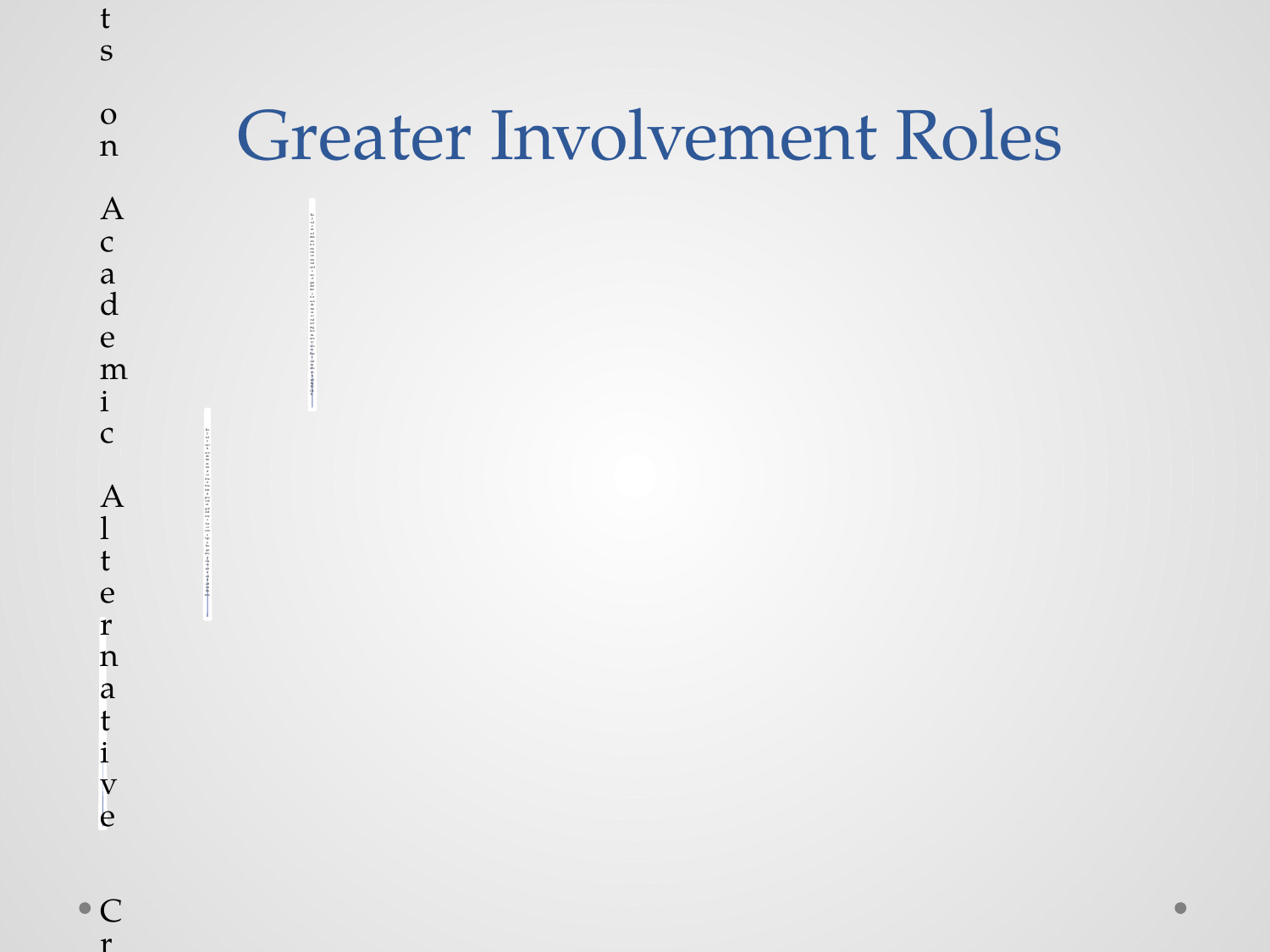

# Greater Involvement Roles
Key role in admission/retention standards and guidelines for academies conducting licensure courses. Basic curriculum is set by TCOLE.
Key role with academies and contact training provider guidelines for course type, frequency, class size, and attendance.